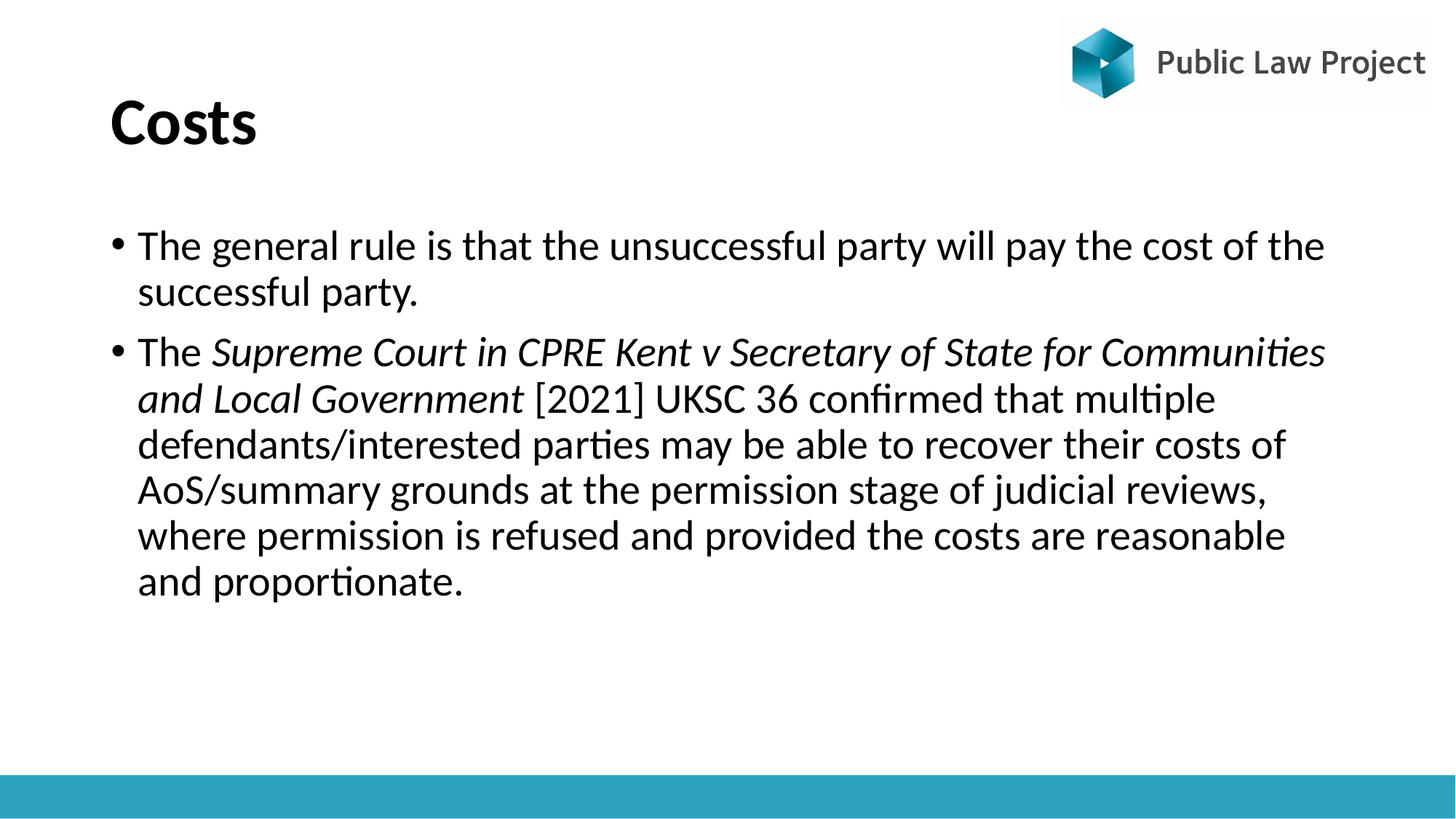

# Costs
The general rule is that the unsuccessful party will pay the cost of the successful party.
The Supreme Court in CPRE Kent v Secretary of State for Communities and Local Government [2021] UKSC 36 confirmed that multiple defendants/interested parties may be able to recover their costs of AoS/summary grounds at the permission stage of judicial reviews, where permission is refused and provided the costs are reasonable and proportionate.